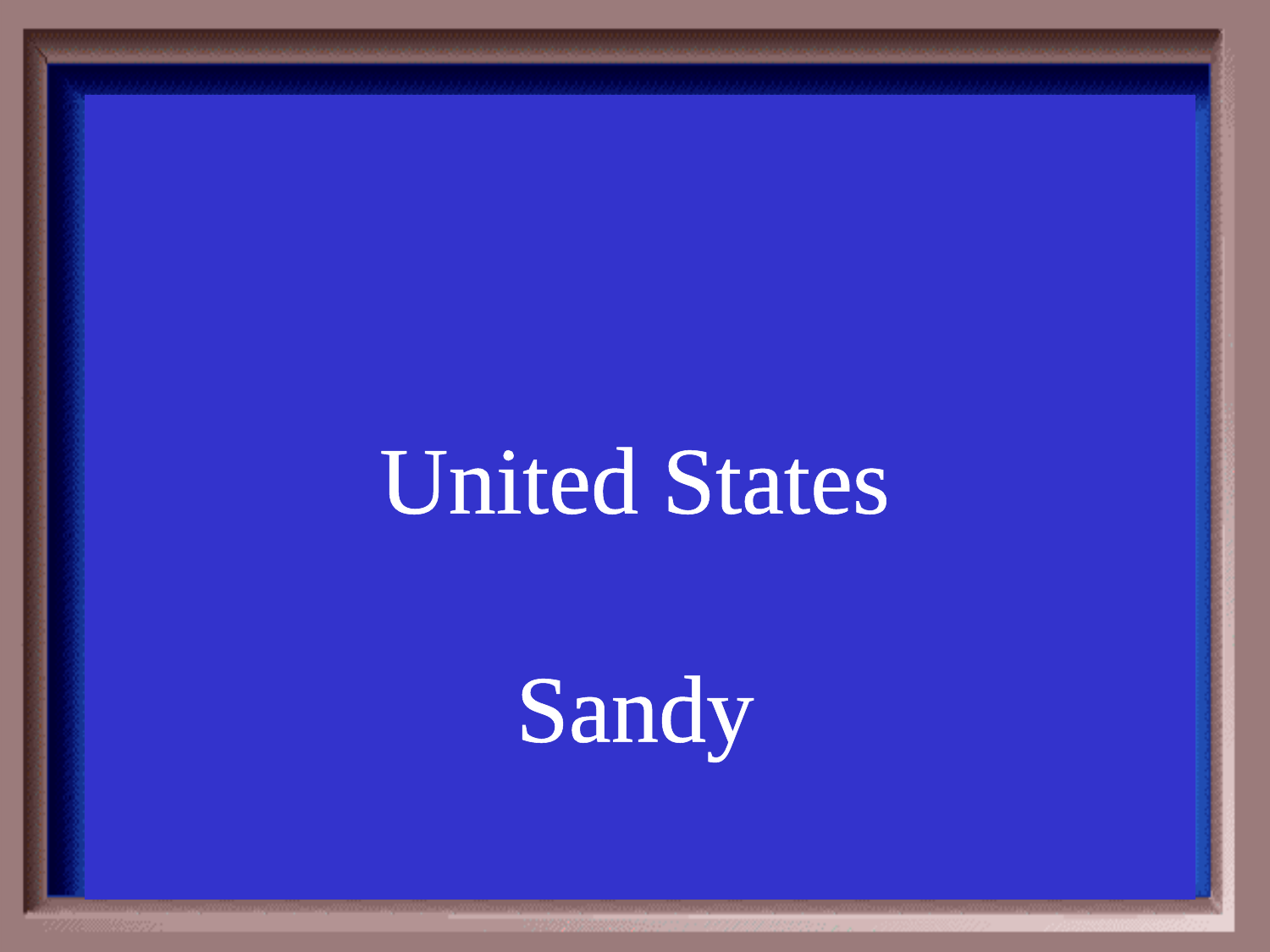

Category #1 $200 Question

United States

Sandy